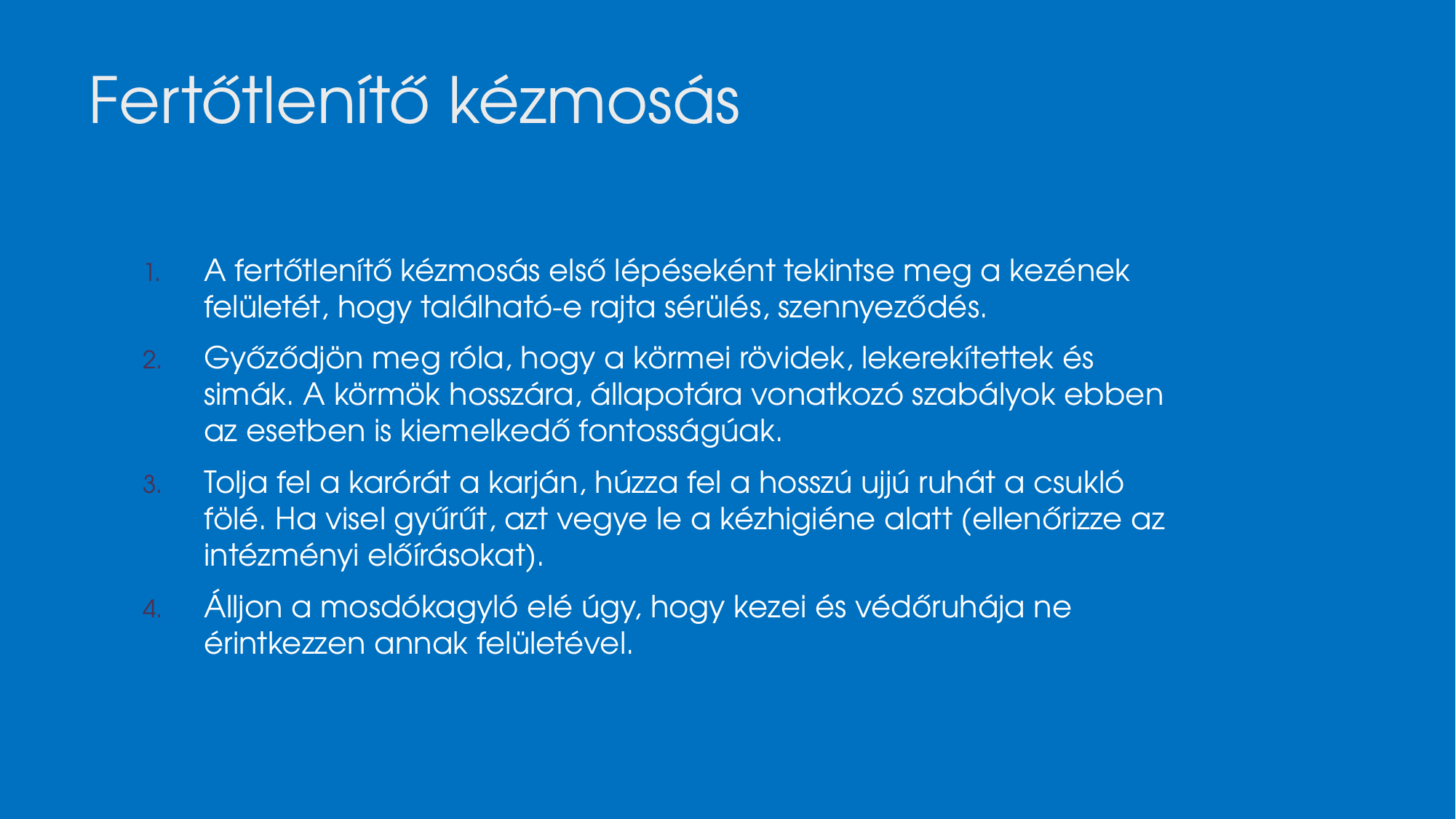

51
# Fertőtlenítő kézmosás
A fertőtlenítő kézmosás első lépéseként tekintse meg a kezének felületét, hogy található-e rajta sérülés, szennyeződés.
Győződjön meg róla, hogy a körmei rövidek, lekerekítettek és simák. A körmök hosszára, állapotára vonatkozó szabályok ebben az esetben is kiemelkedő fontosságúak.
Tolja fel a karórát a karján, húzza fel a hosszú ujjú ruhát a csukló fölé. Ha visel gyűrűt, azt vegye le a kézhigiéne alatt (ellenőrizze az intézményi előírásokat).
Álljon a mosdókagyló elé úgy, hogy kezei és védőruhája ne érintkezzen annak felületével.